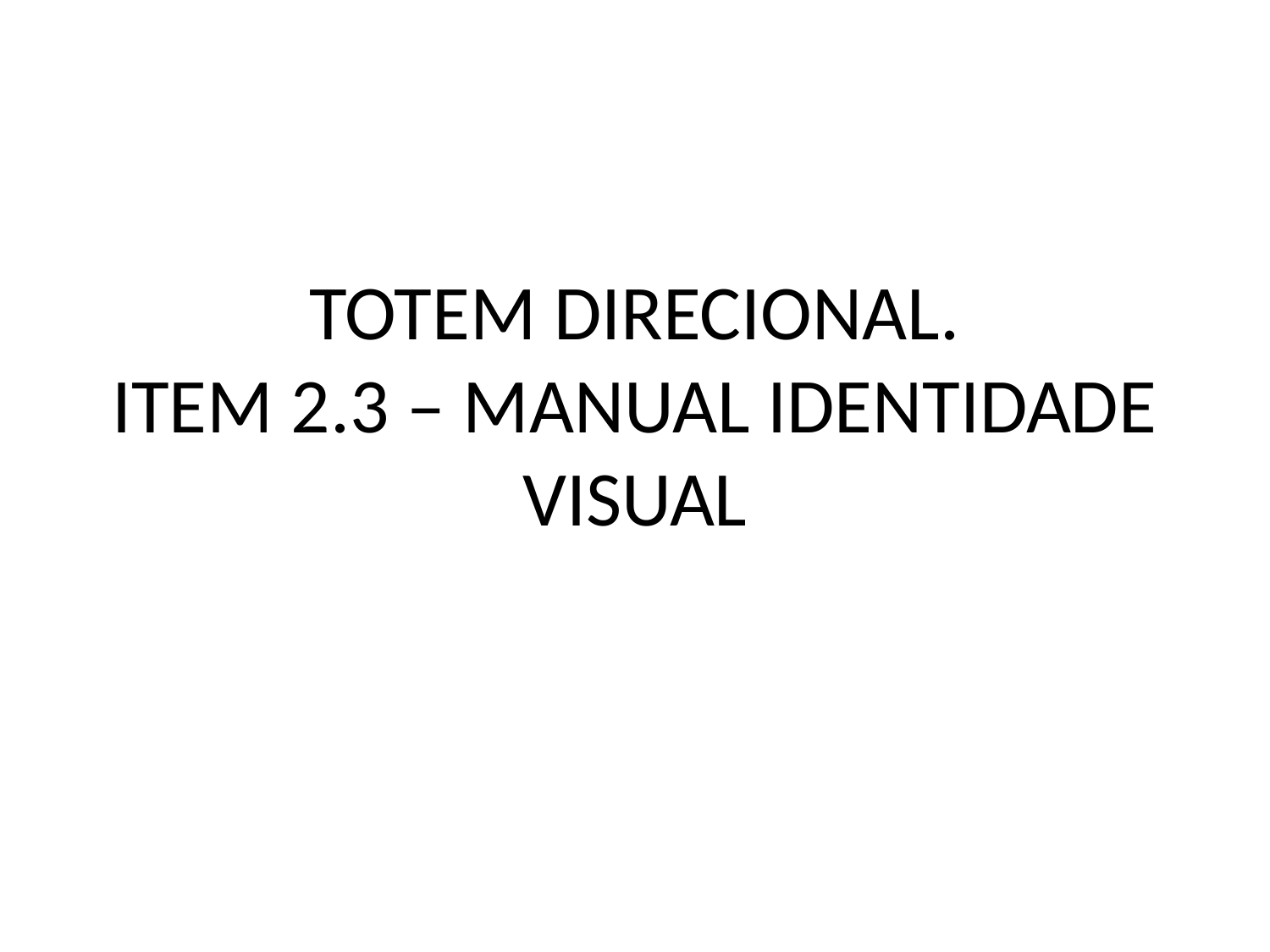

# TOTEM DIRECIONAL. ITEM 2.3 – MANUAL IDENTIDADE VISUAL